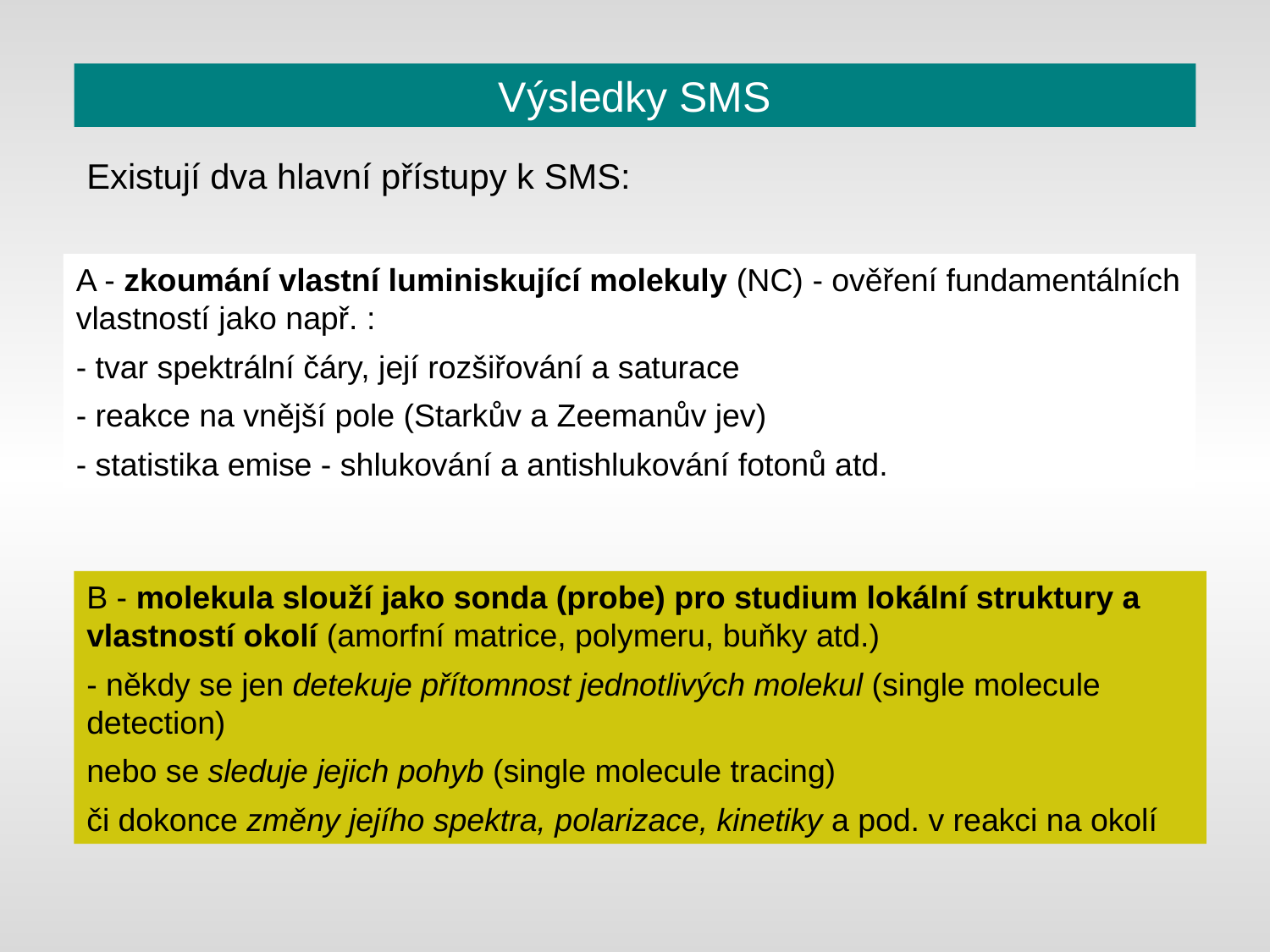

# Výsledky SMS
Existují dva hlavní přístupy k SMS:
A - zkoumání vlastní luminiskující molekuly (NC) - ověření fundamentálních vlastností jako např. :
- tvar spektrální čáry, její rozšiřování a saturace
- reakce na vnější pole (Starkův a Zeemanův jev)
- statistika emise - shlukování a antishlukování fotonů atd.
B - molekula slouží jako sonda (probe) pro studium lokální struktury a vlastností okolí (amorfní matrice, polymeru, buňky atd.)
- někdy se jen detekuje přítomnost jednotlivých molekul (single molecule detection)
nebo se sleduje jejich pohyb (single molecule tracing)
či dokonce změny jejího spektra, polarizace, kinetiky a pod. v reakci na okolí